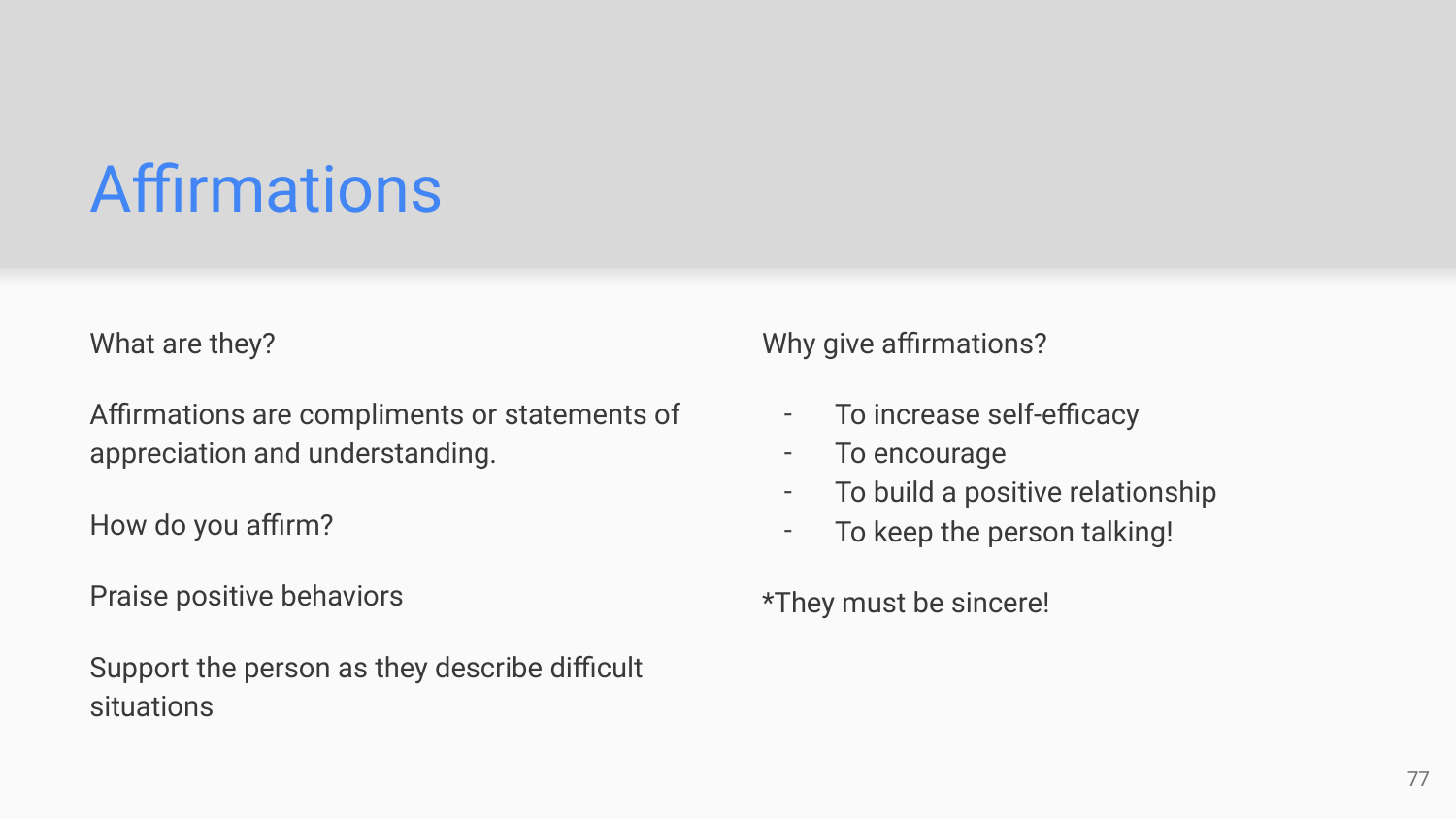

# Affirmations
What are they?
Affirmations are compliments or statements of appreciation and understanding.
How do you affirm?
Praise positive behaviors
Support the person as they describe difficult situations

Why give affirmations?
To increase self-efficacy
To encourage
To build a positive relationship
To keep the person talking!
*They must be sincere!

77